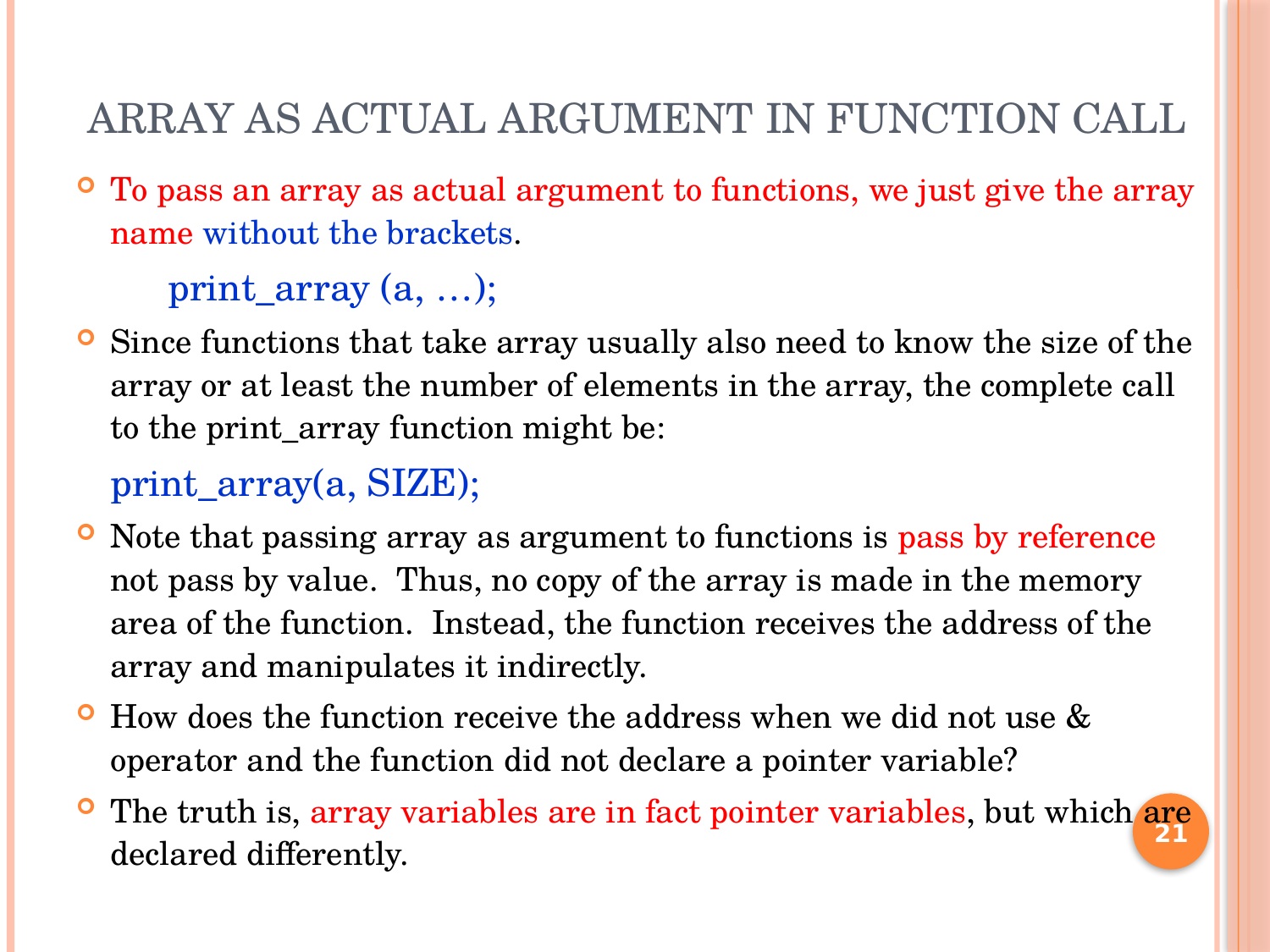

# Array as actual argument in function call
To pass an array as actual argument to functions, we just give the array name without the brackets.
print_array (a, …);
Since functions that take array usually also need to know the size of the array or at least the number of elements in the array, the complete call to the print_array function might be:
		print_array(a, SIZE);
Note that passing array as argument to functions is pass by reference not pass by value.  Thus, no copy of the array is made in the memory area of the function.  Instead, the function receives the address of the array and manipulates it indirectly.
How does the function receive the address when we did not use & operator and the function did not declare a pointer variable?
The truth is, array variables are in fact pointer variables, but which are declared differently.

21